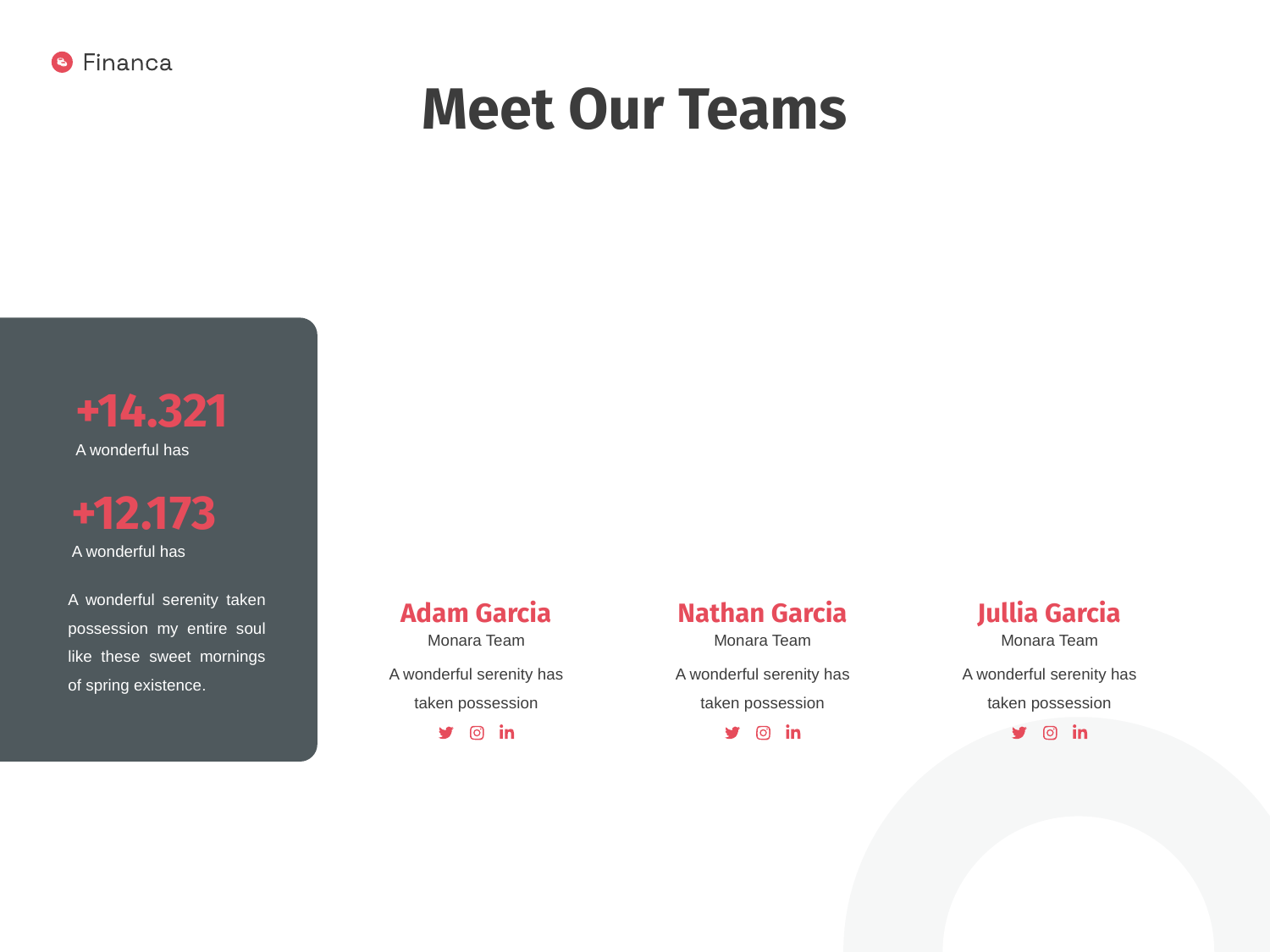

# Meet Our Teams

+14.321
A wonderful has
+12.173
A wonderful has
A wonderful serenity taken possession my entire soul like these sweet mornings of spring existence.
Adam Garcia
Nathan Garcia
Jullia Garcia
Monara Team
Monara Team
Monara Team
A wonderful serenity has taken possession
A wonderful serenity has taken possession
A wonderful serenity has taken possession